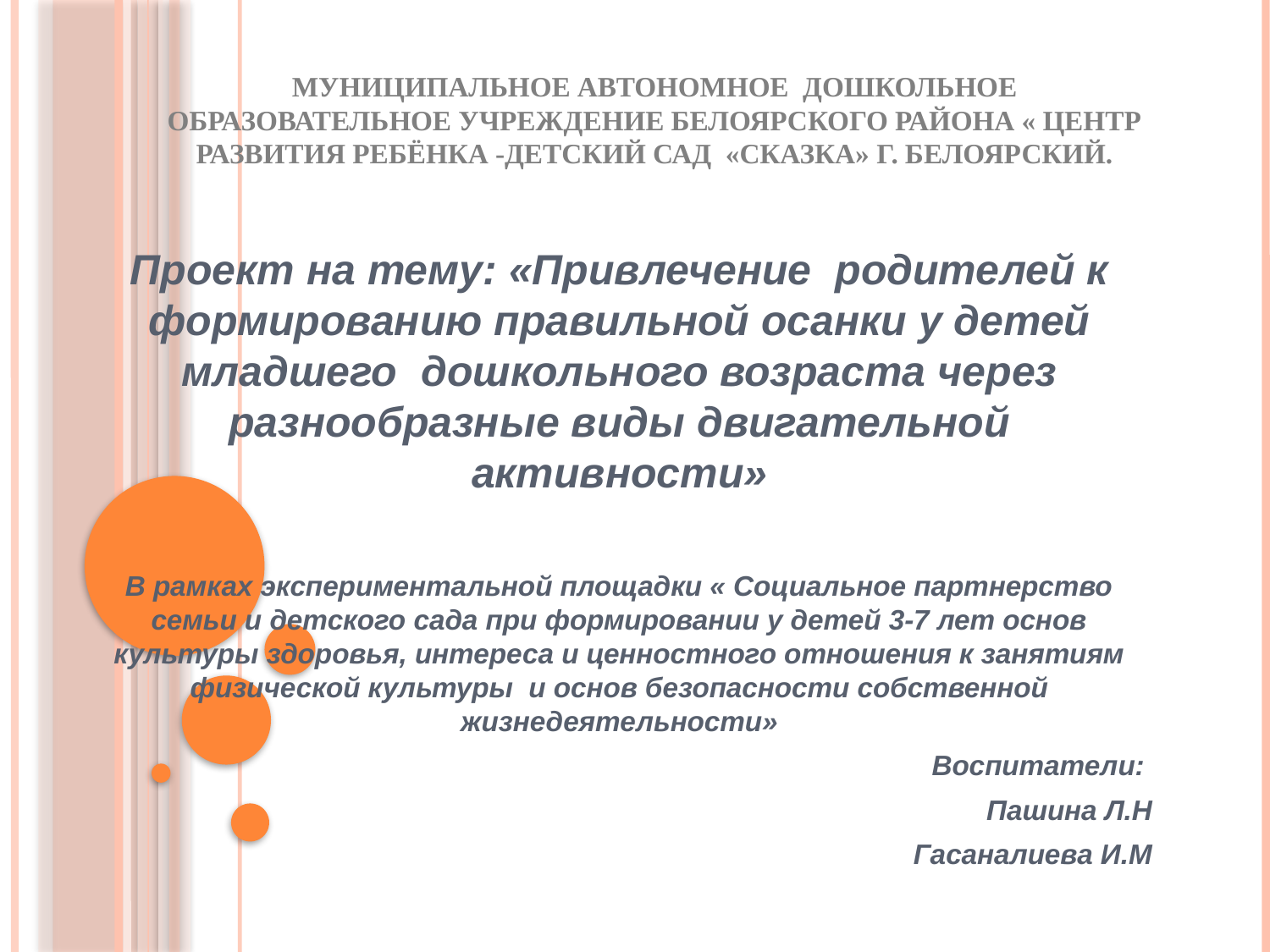

# Муниципальное автономное  дошкольное образовательное учреждение Белоярского района « Центр развития ребёнка -детский сад  «Сказка» г. Белоярский.
Проект на тему: «Привлечение  родителей к формированию правильной осанки у детей младшего  дошкольного возраста через разнообразные виды двигательной активности»

В рамках экспериментальной площадки « Социальное партнерство семьи и детского сада при формировании у детей 3-7 лет основ культуры здоровья, интереса и ценностного отношения к занятиям физической культуры  и основ безопасности собственной жизнедеятельности»
Воспитатели:
Пашина Л.Н
Гасаналиева И.М